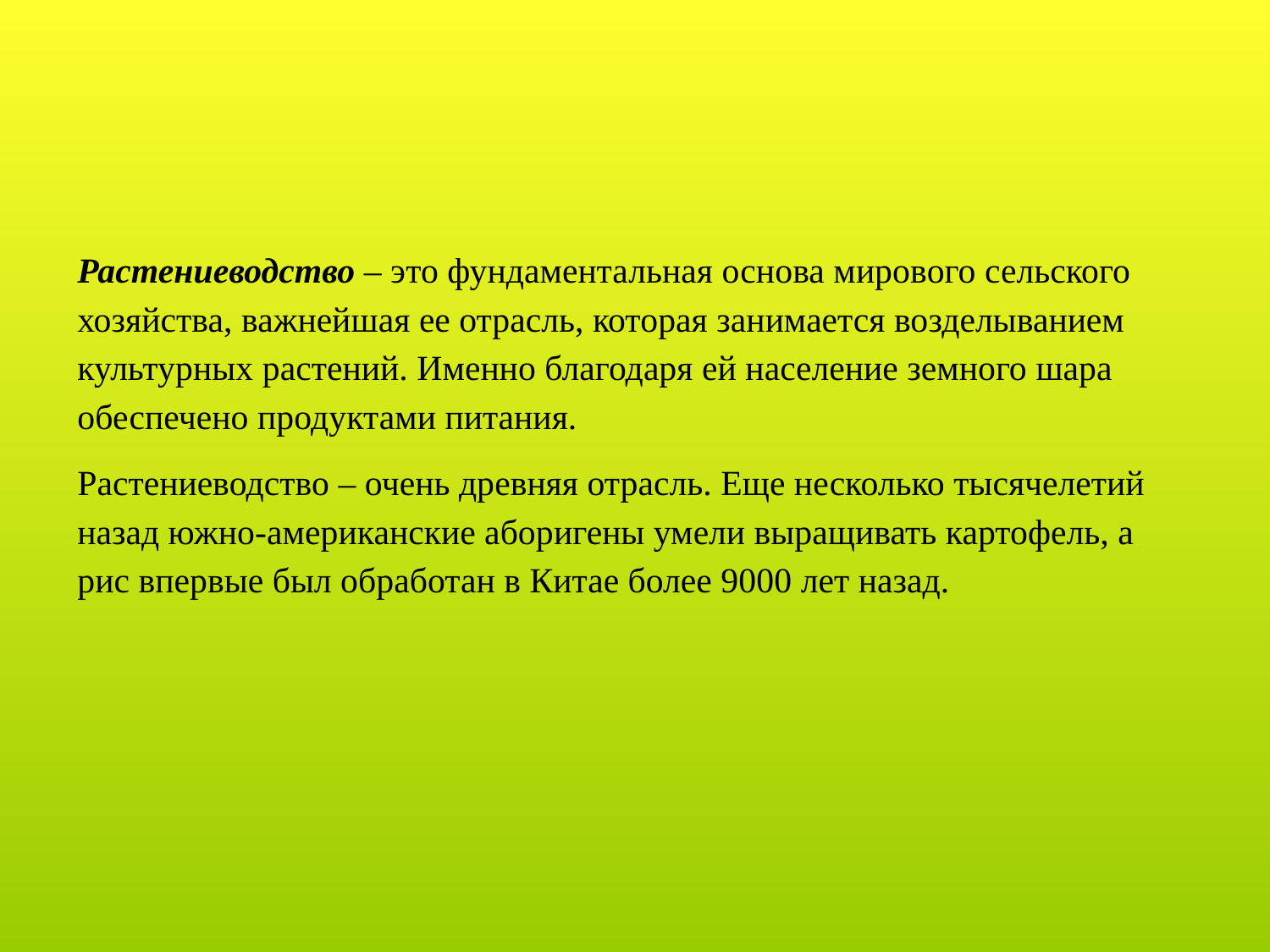

Растениеводство – это фундаментальная основа мирового сельского хозяйства, важнейшая ее отрасль, которая занимается возделыванием культурных растений. Именно благодаря ей население земного шара обеспечено продуктами питания.
Растениеводство – очень древняя отрасль. Еще несколько тысячелетий назад южно-американские аборигены умели выращивать картофель, а рис впервые был обработан в Китае более 9000 лет назад.